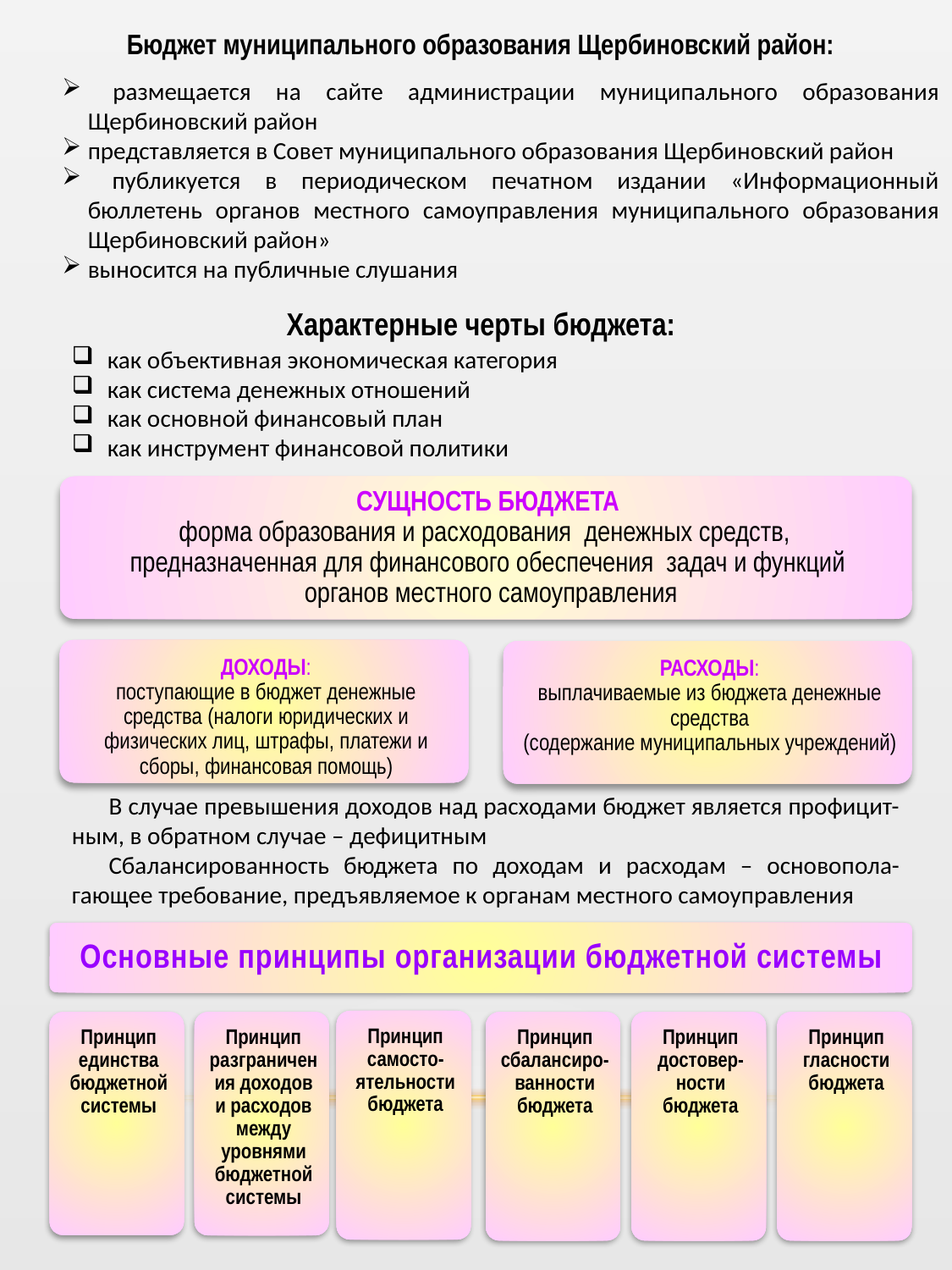

Бюджет муниципального образования Щербиновский район:
 размещается на сайте администрации муниципального образования Щербиновский район
представляется в Совет муниципального образования Щербиновский район
 публикуется в периодическом печатном издании «Информационный бюллетень органов местного самоуправления муниципального образования Щербиновский район»
выносится на публичные слушания
Характерные черты бюджета:
 как объективная экономическая категория
 как система денежных отношений
 как основной финансовый план
 как инструмент финансовой политики
СУЩНОСТЬ БЮДЖЕТА
форма образования и расходования  денежных средств,
предназначенная для финансового обеспечения  задач и функций
 органов местного самоуправления
ДОХОДЫ:
поступающие в бюджет денежные средства (налоги юридических и физических лиц, штрафы, платежи и сборы, финансовая помощь)
РАСХОДЫ:
выплачиваемые из бюджета денежные средства
(содержание муниципальных учреждений)
В случае превышения доходов над расходами бюджет является профицит-ным, в обратном случае – дефицитным
Сбалансированность бюджета по доходам и расходам – основопола-гающее требование, предъявляемое к органам местного самоуправления
Основные принципы организации бюджетной системы
Принцип единства бюджетной системы
Принцип разграничения доходов и расходов между уровнями бюджетной системы
Принцип самосто- ятельности бюджета
Принцип сбалансиро-ванности бюджета
Принцип достовер- ности
бюджета
Принцип гласности бюджета